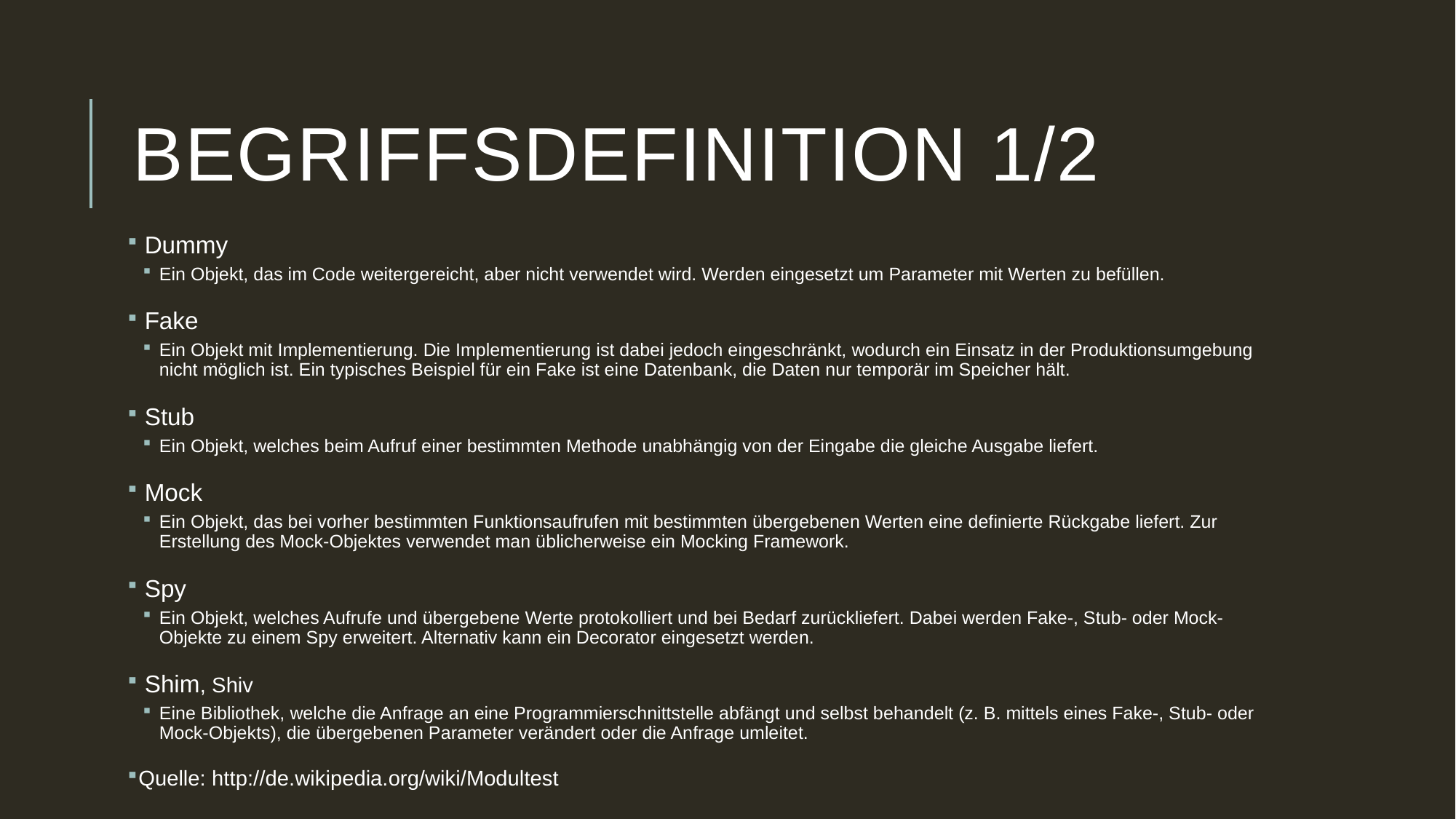

# Begriffsdefinition 1/2
 Dummy
Ein Objekt, das im Code weitergereicht, aber nicht verwendet wird. Werden eingesetzt um Parameter mit Werten zu befüllen.
 Fake
Ein Objekt mit Implementierung. Die Implementierung ist dabei jedoch eingeschränkt, wodurch ein Einsatz in der Produktionsumgebung nicht möglich ist. Ein typisches Beispiel für ein Fake ist eine Datenbank, die Daten nur temporär im Speicher hält.
 Stub
Ein Objekt, welches beim Aufruf einer bestimmten Methode unabhängig von der Eingabe die gleiche Ausgabe liefert.
 Mock
Ein Objekt, das bei vorher bestimmten Funktionsaufrufen mit bestimmten übergebenen Werten eine definierte Rückgabe liefert. Zur Erstellung des Mock-Objektes verwendet man üblicherweise ein Mocking Framework.
 Spy
Ein Objekt, welches Aufrufe und übergebene Werte protokolliert und bei Bedarf zurückliefert. Dabei werden Fake-, Stub- oder Mock-Objekte zu einem Spy erweitert. Alternativ kann ein Decorator eingesetzt werden.
 Shim, Shiv
Eine Bibliothek, welche die Anfrage an eine Programmierschnittstelle abfängt und selbst behandelt (z. B. mittels eines Fake-, Stub- oder Mock-Objekts), die übergebenen Parameter verändert oder die Anfrage umleitet.
Quelle: http://de.wikipedia.org/wiki/Modultest